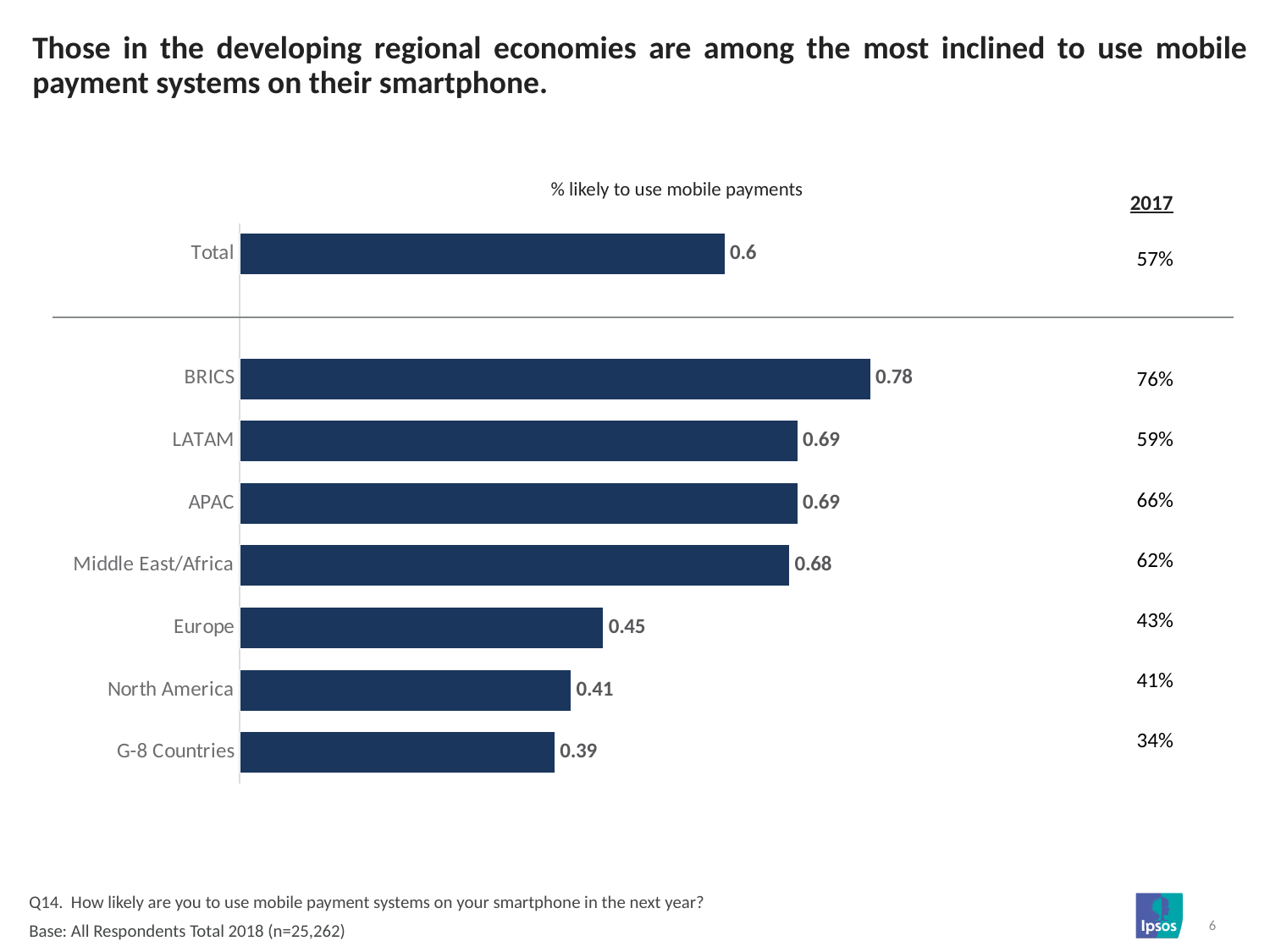

# Those in the developing regional economies are among the most inclined to use mobile payment systems on their smartphone.
| 2017 |
| --- |
% likely to use mobile payments

### Chart

| Category | Column1 |
|---|---|
| Total | 0.6 |
|  | None |
| BRICS | 0.78 |
| LATAM | 0.69 |
| APAC | 0.69 |
| Middle East/Africa | 0.68 |
| Europe | 0.45 |
| North America | 0.41 |
| G-8 Countries | 0.39 |
| 57% |
| --- |
|  |
| 76% |
| 59% |
| 66% |
| 62% |
| 43% |
| 41% |
| 34% |
Q14.  How likely are you to use mobile payment systems on your smartphone in the next year?
Base: All Respondents Total 2018 (n=25,262)